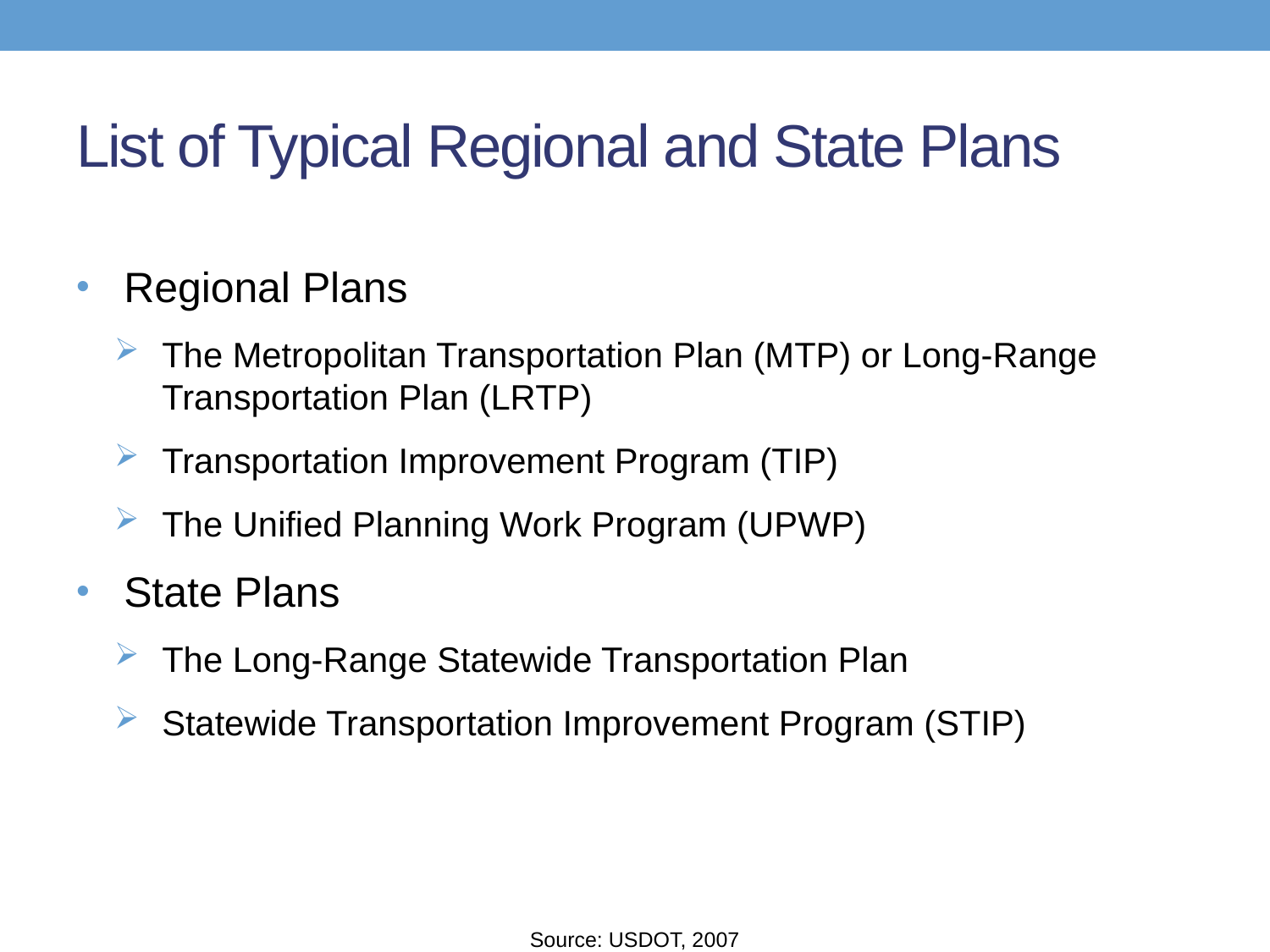

# List of Typical Regional and State Plans
Regional Plans
The Metropolitan Transportation Plan (MTP) or Long-Range Transportation Plan (LRTP)
Transportation Improvement Program (TIP)
The Unified Planning Work Program (UPWP)
State Plans
The Long-Range Statewide Transportation Plan
Statewide Transportation Improvement Program (STIP)

Source: USDOT, 2007